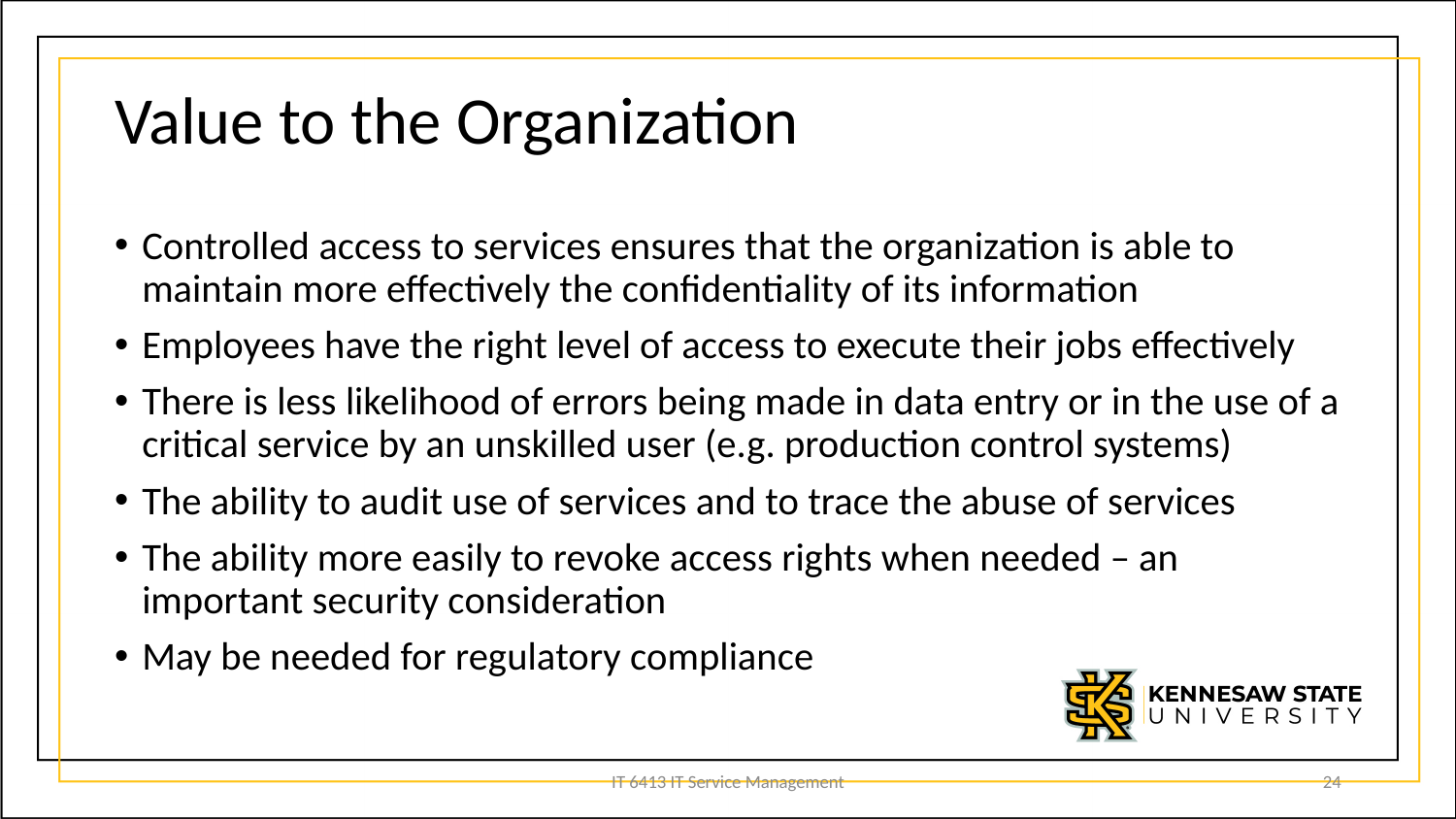

# Value to the Organization
Controlled access to services ensures that the organization is able to maintain more effectively the confidentiality of its information
Employees have the right level of access to execute their jobs effectively
There is less likelihood of errors being made in data entry or in the use of a critical service by an unskilled user (e.g. production control systems)
The ability to audit use of services and to trace the abuse of services
The ability more easily to revoke access rights when needed – an important security consideration
May be needed for regulatory compliance
IT 6413 IT Service Management
24